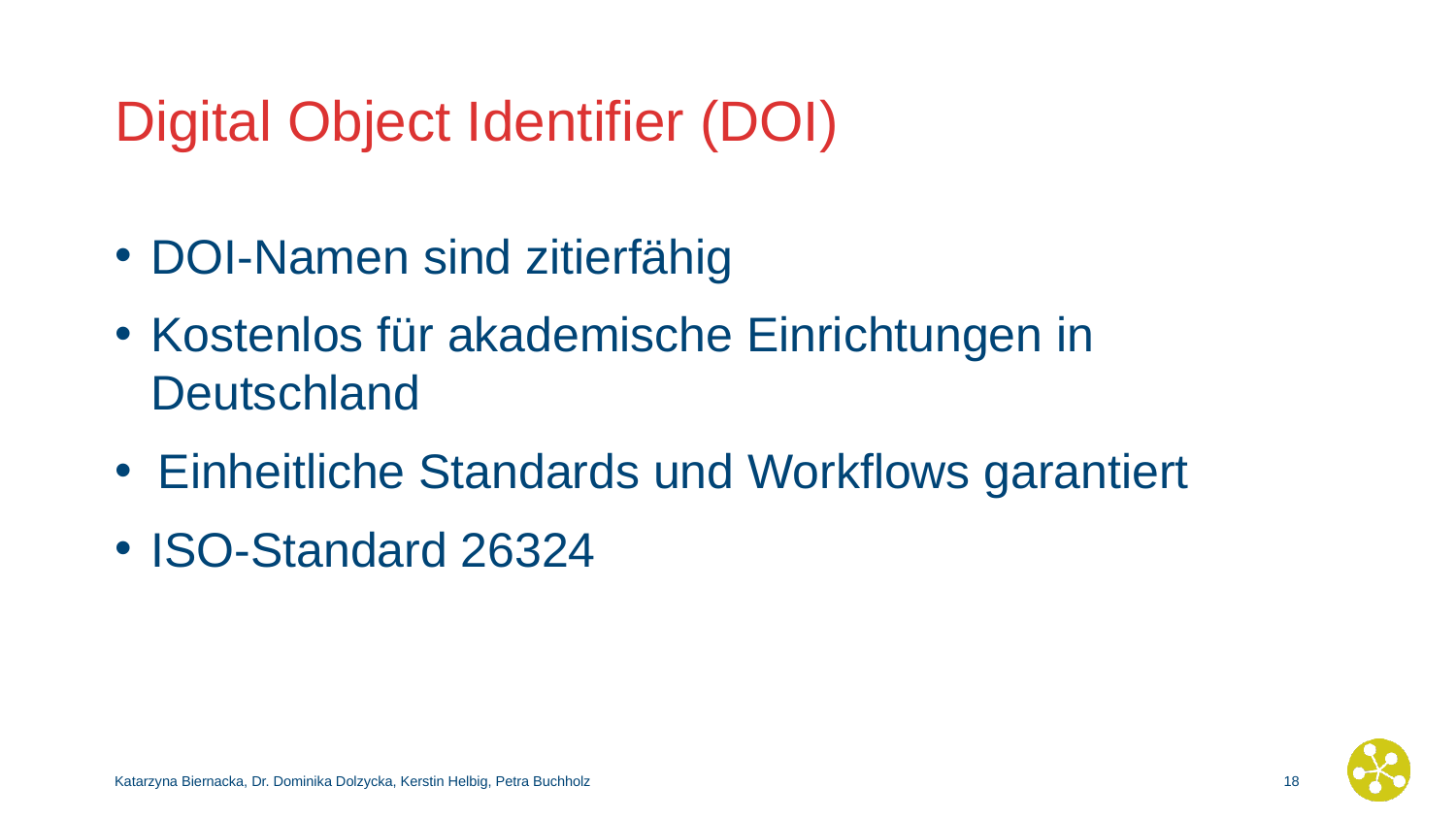

# Digital Object Identifier (DOI)
DOI-Namen sind zitierfähig
Kostenlos für akademische Einrichtungen in Deutschland
Einheitliche Standards und Workflows garantiert
ISO-Standard 26324
Katarzyna Biernacka, Dr. Dominika Dolzycka, Kerstin Helbig, Petra Buchholz
18